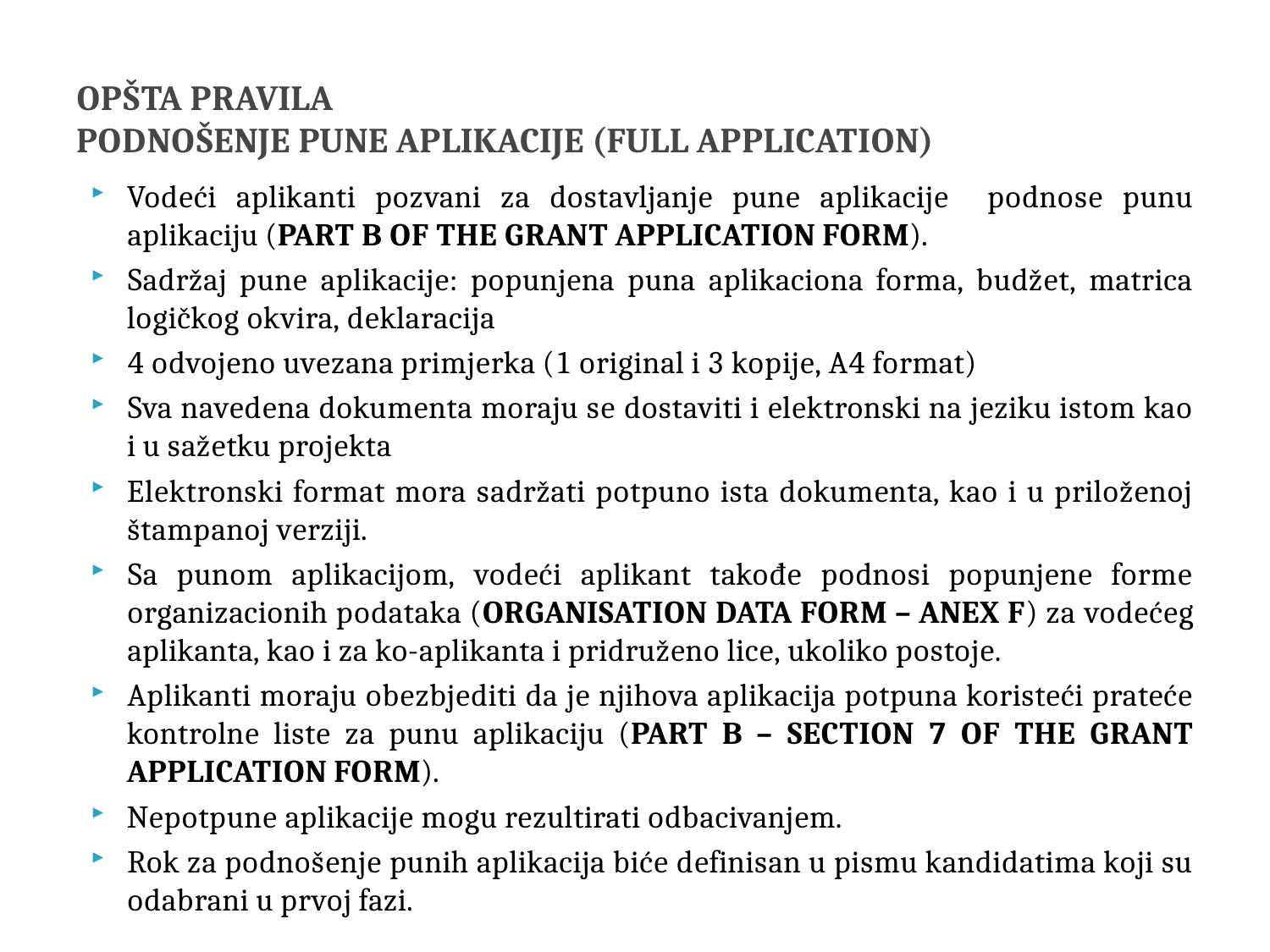

# OPŠTA PRAVILA PODNOŠENJE PUNE APLIKACIJE (FULL APPLICATION)
Vodeći aplikanti pozvani za dostavljanje pune aplikacije  podnose punu aplikaciju (PART B OF THE GRANT APPLICATION FORM).
Sadržaj pune aplikacije: popunjena puna aplikaciona forma, budžet, matrica logičkog okvira, deklaracija
4 odvojeno uvezana primjerka (1 original i 3 kopije, A4 format)
Sva navedena dokumenta moraju se dostaviti i elektronski na jeziku istom kao i u sažetku projekta
Elektronski format mora sadržati potpuno ista dokumenta, kao i u priloženoj štampanoj verziji.
Sa punom aplikacijom, vodeći aplikant takođe podnosi popunjene forme organizacionih podataka (ORGANISATION DATA FORM – ANEX F) za vodećeg aplikanta, kao i za ko-aplikanta i pridruženo lice, ukoliko postoje.
Aplikanti moraju obezbjediti da je njihova aplikacija potpuna koristeći prateće kontrolne liste za punu aplikaciju (PART B – SECTION 7 OF THE GRANT APPLICATION FORM).
Nepotpune aplikacije mogu rezultirati odbacivanjem.
Rok za podnošenje punih aplikacija biće definisan u pismu kandidatima koji su odabrani u prvoj fazi.